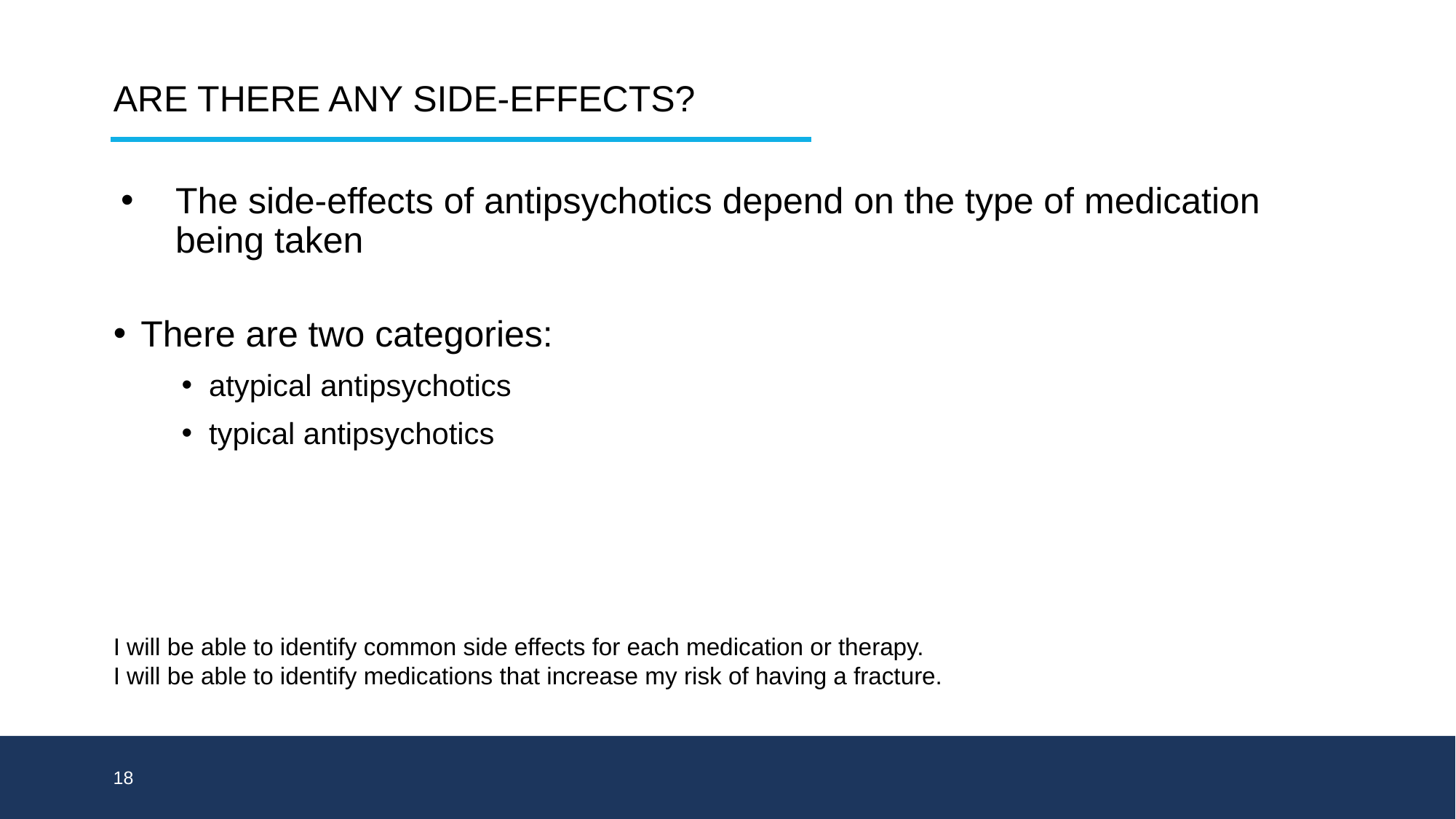

# Are there any side-effects?
The side-effects of antipsychotics depend on the type of medication being taken

There are two categories:
atypical antipsychotics
typical antipsychotics

I will be able to identify common side effects for each medication or therapy.
I will be able to identify medications that increase my risk of having a fracture.